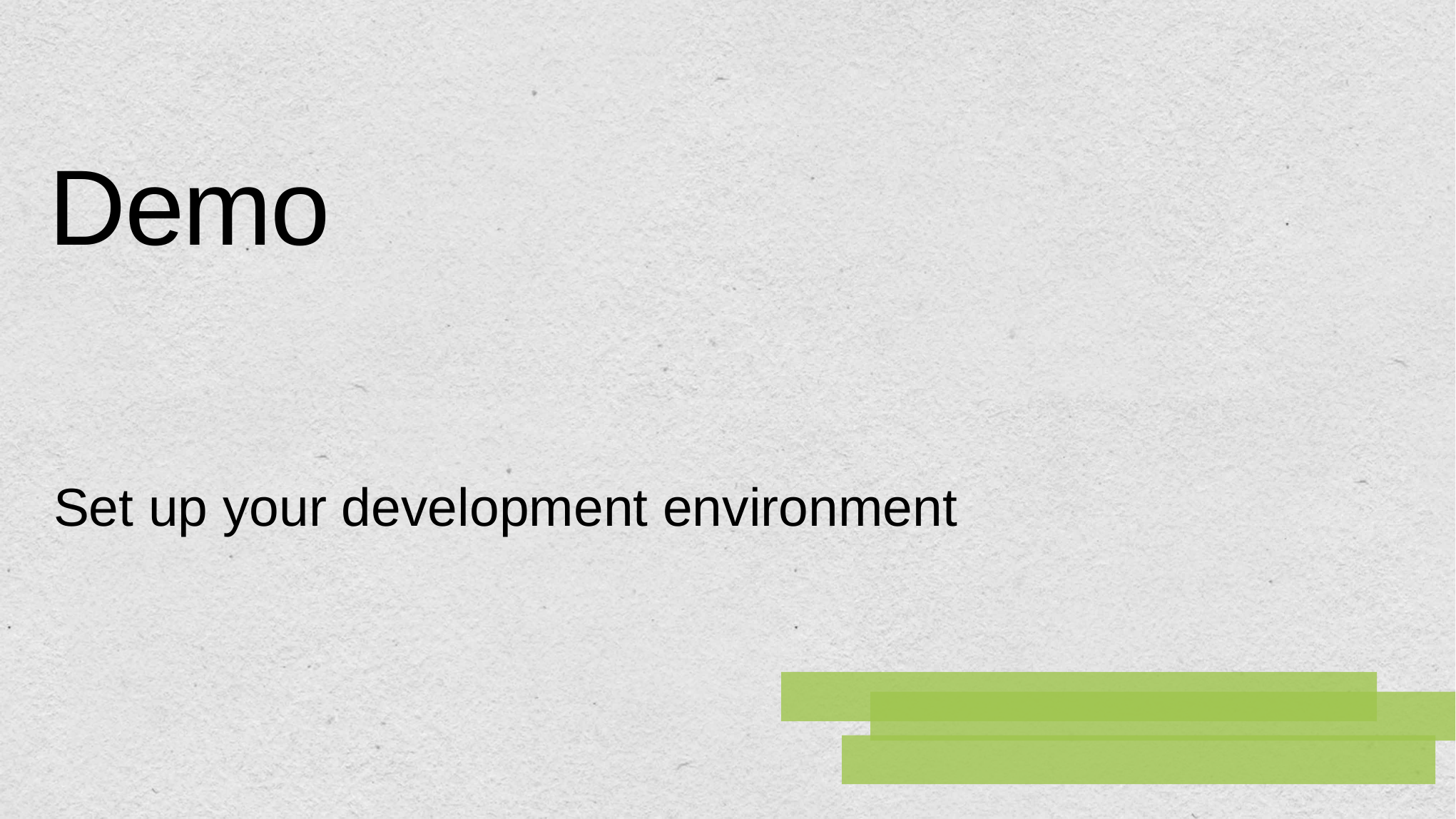

# Demo
Set up your development environment